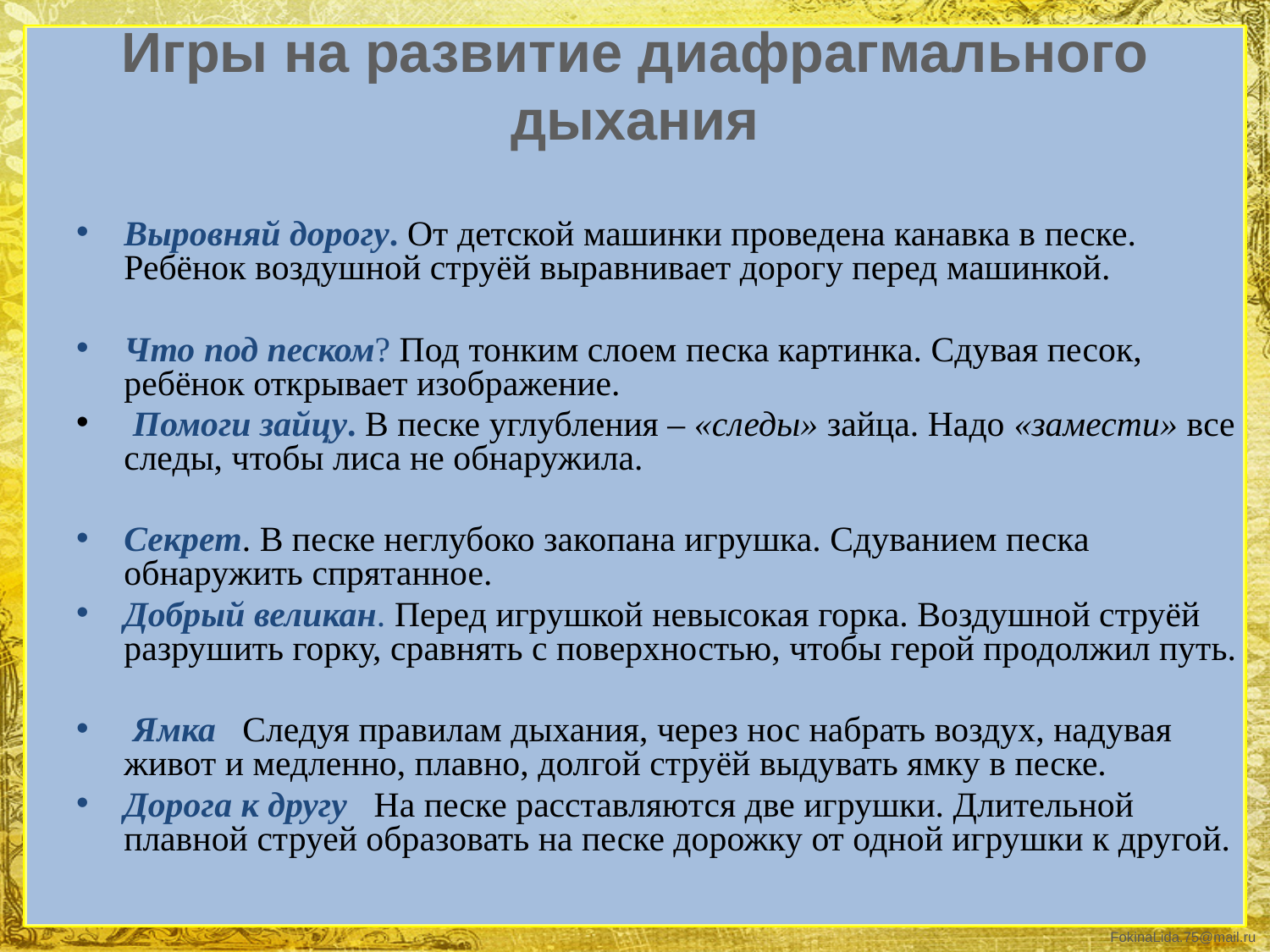

Игры на развитие диафрагмального дыхания
Выровняй дорогу. От детской машинки проведена канавка в песке. Ребёнок воздушной струёй выравнивает дорогу перед машинкой.

Что под песком? Под тонким слоем песка картинка. Сдувая песок, ребёнок открывает изображение.
 Помоги зайцу. В песке углубления – «следы» зайца. Надо «замести» все следы, чтобы лиса не обнаружила.

Секрет. В песке неглубоко закопана игрушка. Сдуванием песка обнаружить спрятанное.
Добрый великан. Перед игрушкой невысокая горка. Воздушной струёй разрушить горку, сравнять с поверхностью, чтобы герой продолжил путь.

 Ямка   Следуя правилам дыхания, через нос набрать воздух, надувая живот и медленно, плавно, долгой струёй выдувать ямку в песке.
Дорога к другу   На песке расставляются две игрушки. Длительной плавной струей образовать на песке дорожку от одной игрушки к другой.